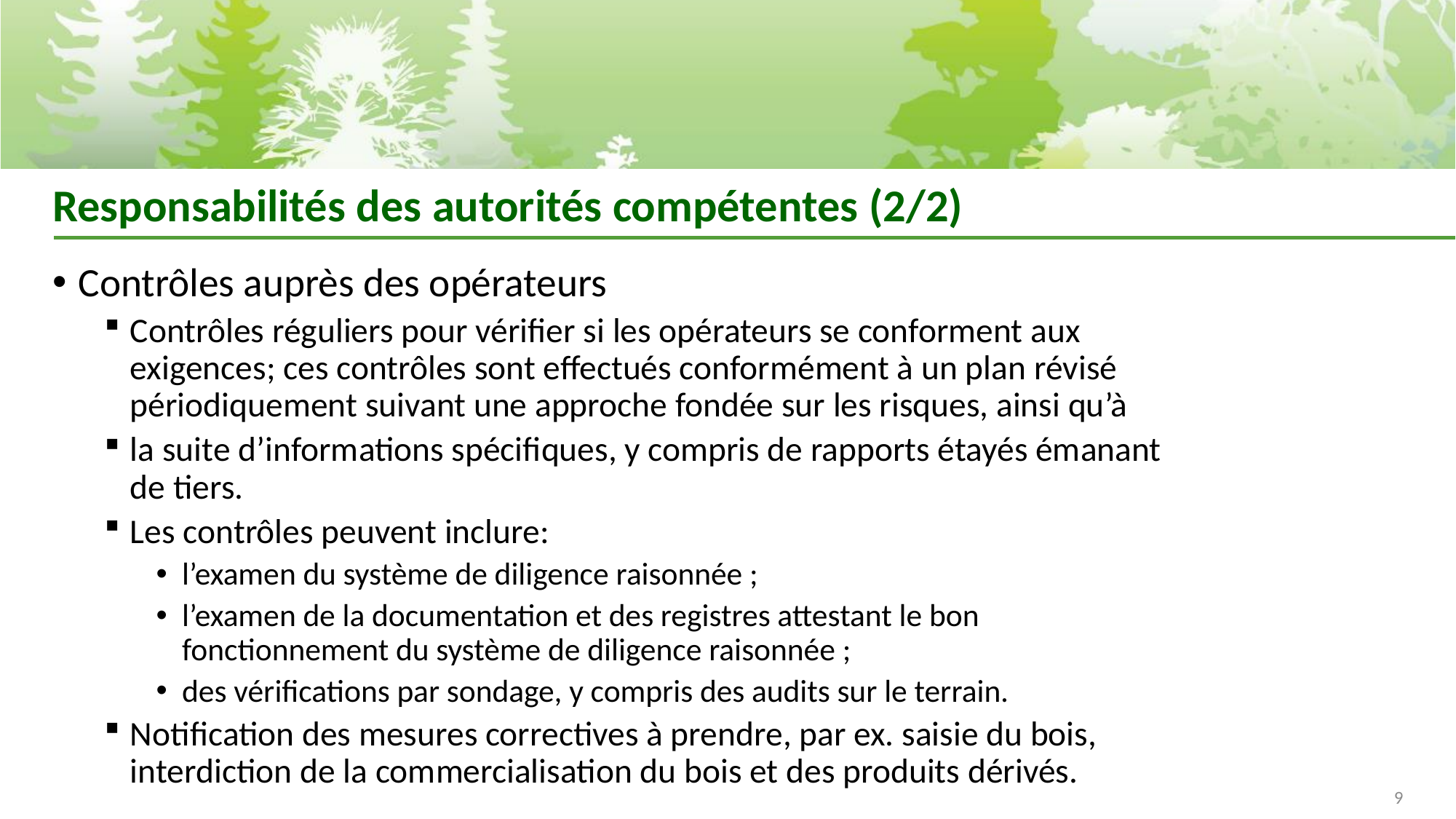

# Responsabilités des autorités compétentes (2/2)
Contrôles auprès des opérateurs
Contrôles réguliers pour vérifier si les opérateurs se conforment aux exigences; ces contrôles sont effectués conformément à un plan révisé périodiquement suivant une approche fondée sur les risques, ainsi qu’à
la suite d’informations spécifiques, y compris de rapports étayés émanant de tiers.
Les contrôles peuvent inclure:
l’examen du système de diligence raisonnée ;
l’examen de la documentation et des registres attestant le bon fonctionnement du système de diligence raisonnée ;
des vérifications par sondage, y compris des audits sur le terrain.
Notification des mesures correctives à prendre, par ex. saisie du bois, interdiction de la commercialisation du bois et des produits dérivés.

9